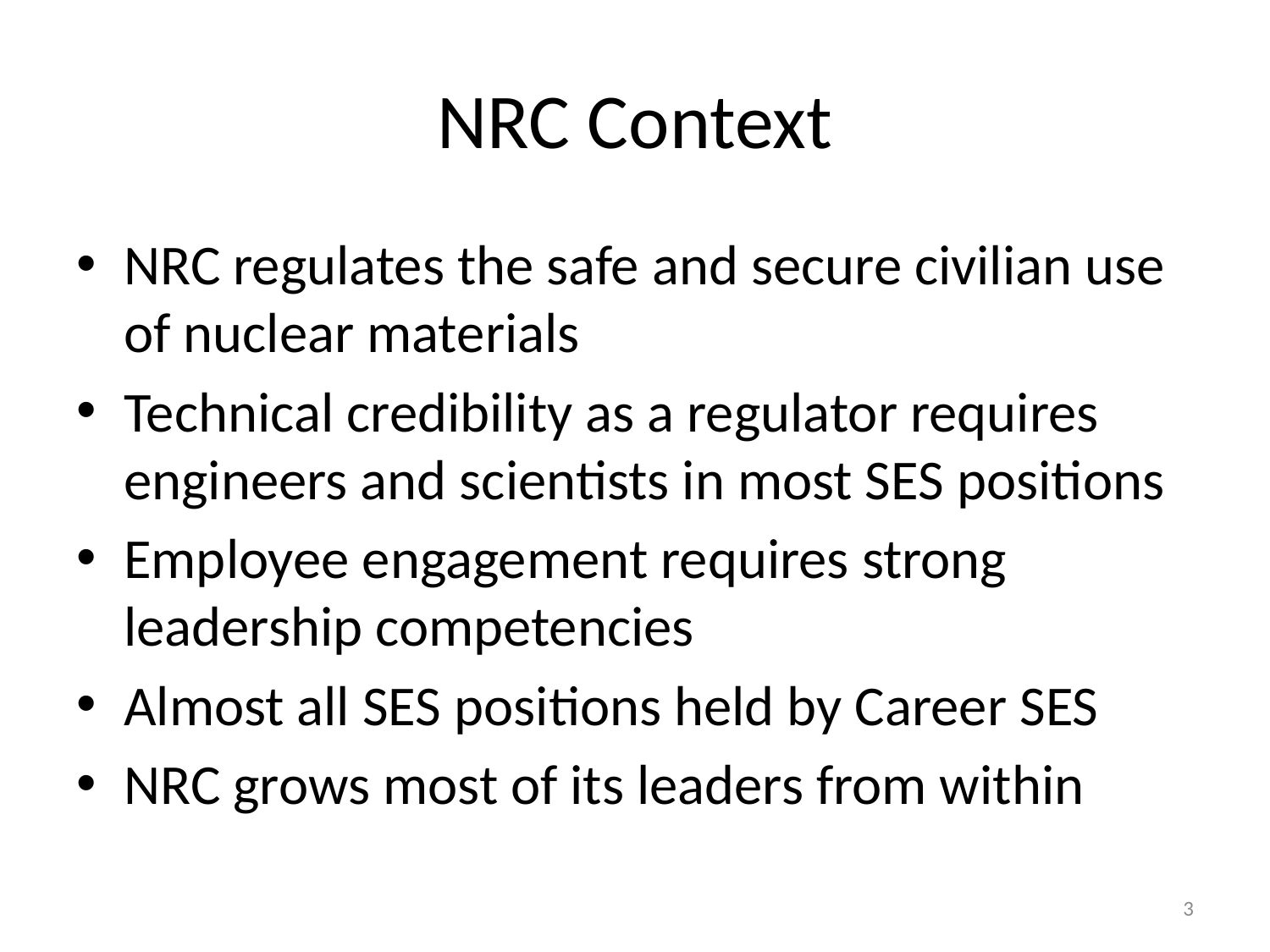

# NRC Context
NRC regulates the safe and secure civilian use of nuclear materials
Technical credibility as a regulator requires engineers and scientists in most SES positions
Employee engagement requires strong leadership competencies
Almost all SES positions held by Career SES
NRC grows most of its leaders from within

3